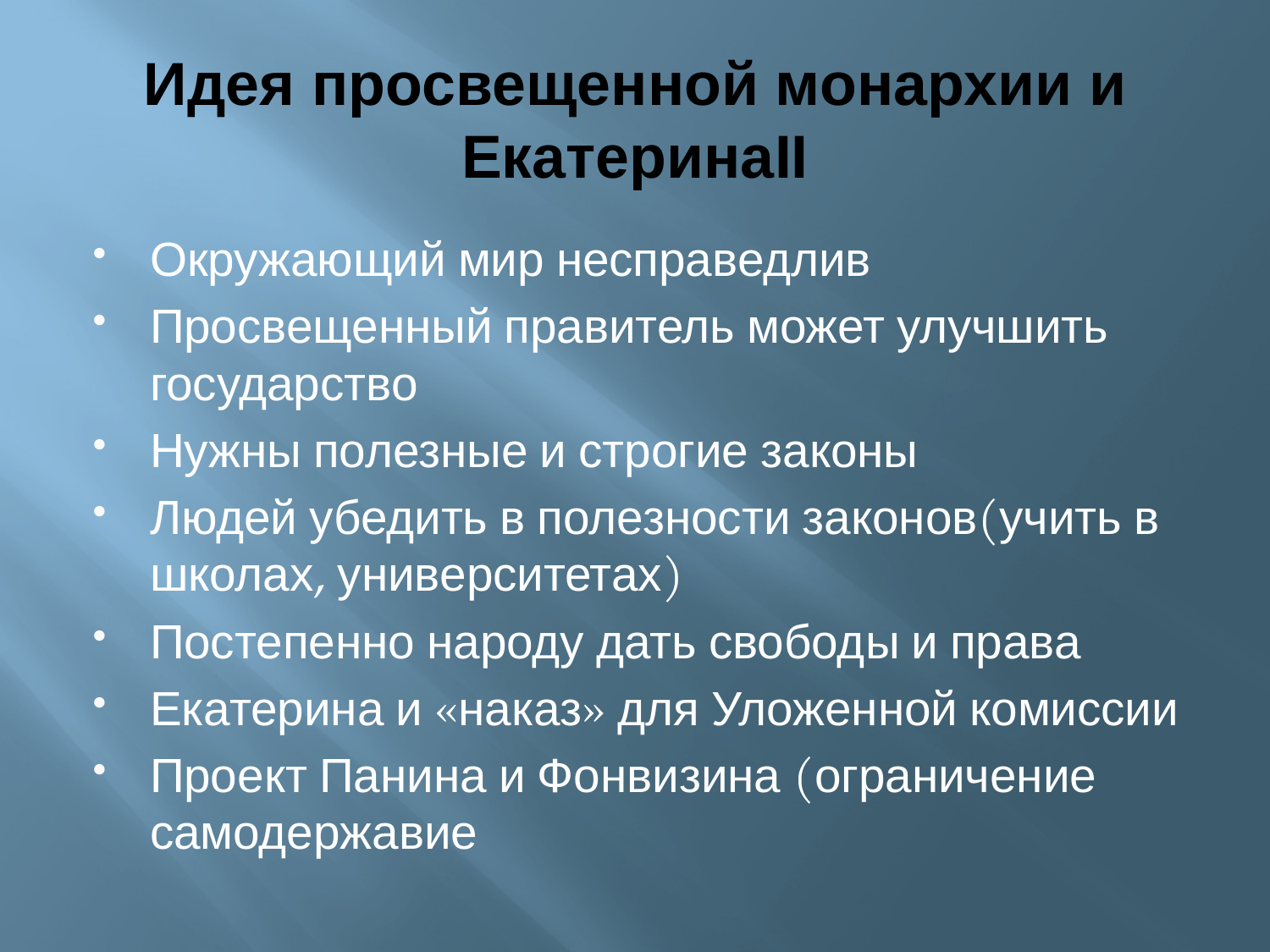

# Идея просвещенной монархии и ЕкатеринаII
Окружающий мир несправедлив
Просвещенный правитель может улучшить государство
Нужны полезные и строгие законы
Людей убедить в полезности законов(учить в школах, университетах)
Постепенно народу дать свободы и права
Екатерина и «наказ» для Уложенной комиссии
Проект Панина и Фонвизина (ограничение самодержавие